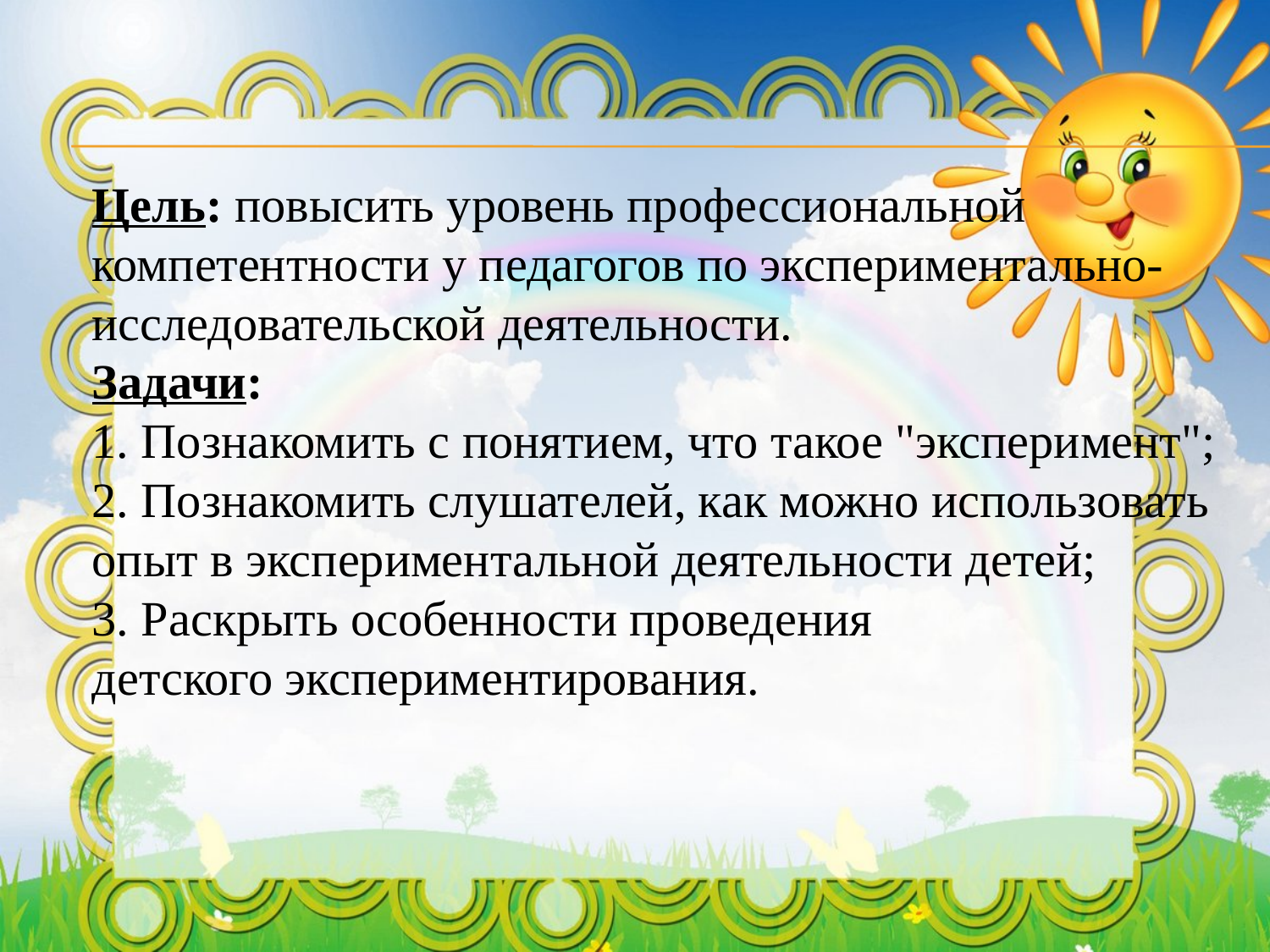

Цель: повысить уровень профессиональной компетентности у педагогов по экспериментально-исследовательской деятельности.
Задачи:
1. Познакомить с понятием, что такое "эксперимент";
2. Познакомить слушателей, как можно использовать опыт в экспериментальной деятельности детей;
3. Раскрыть особенности проведения детского экспериментирования.